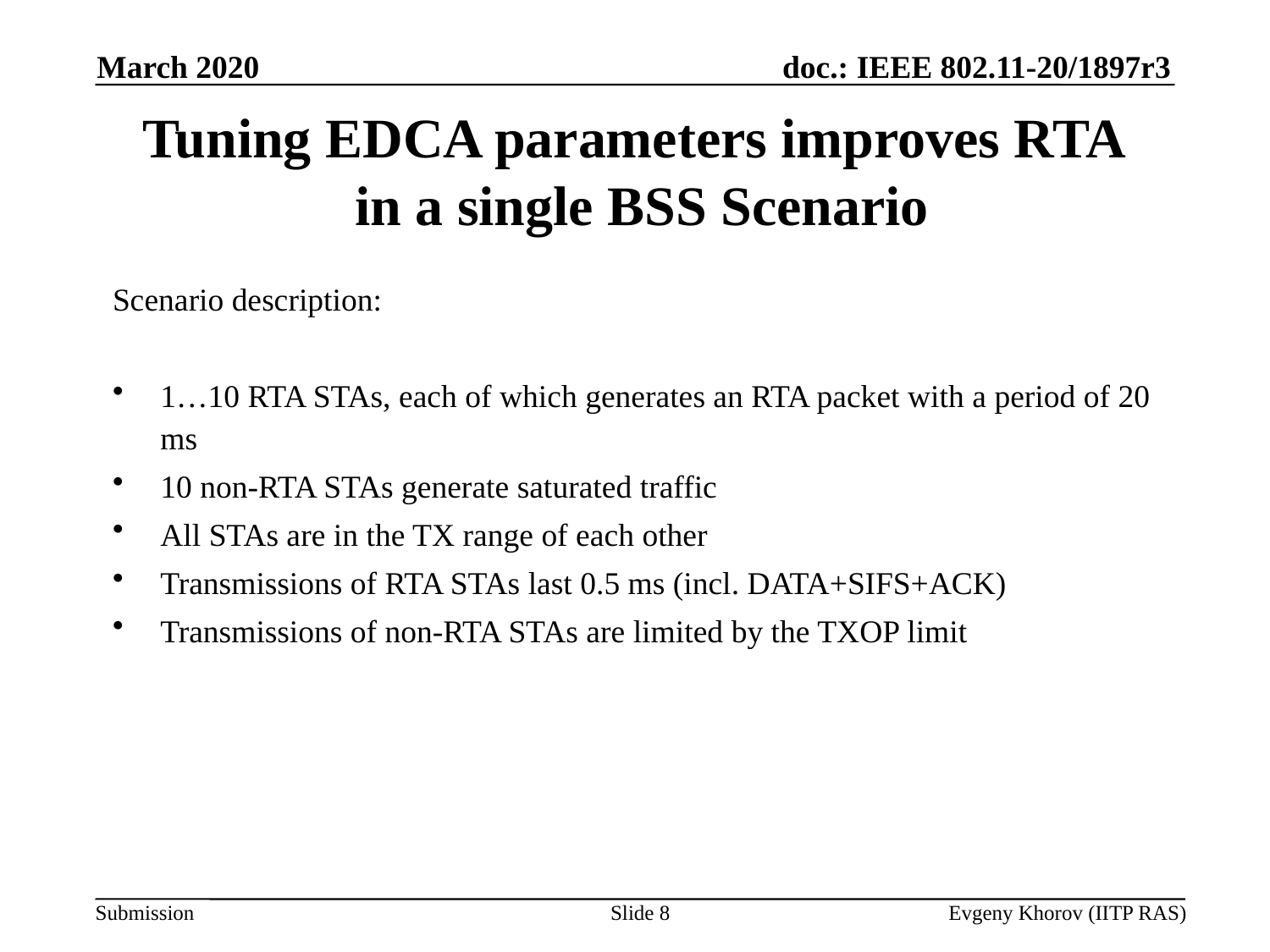

March 2020
# Tuning EDCA parameters improves RTA in a single BSS Scenario
Scenario description:

1…10 RTA STAs, each of which generates an RTA packet with a period of 20 ms
10 non-RTA STAs generate saturated traffic
All STAs are in the TX range of each other
Transmissions of RTA STAs last 0.5 ms (incl. DATA+SIFS+ACK)
Transmissions of non-RTA STAs are limited by the TXOP limit

8
Evgeny Khorov (IITP RAS)